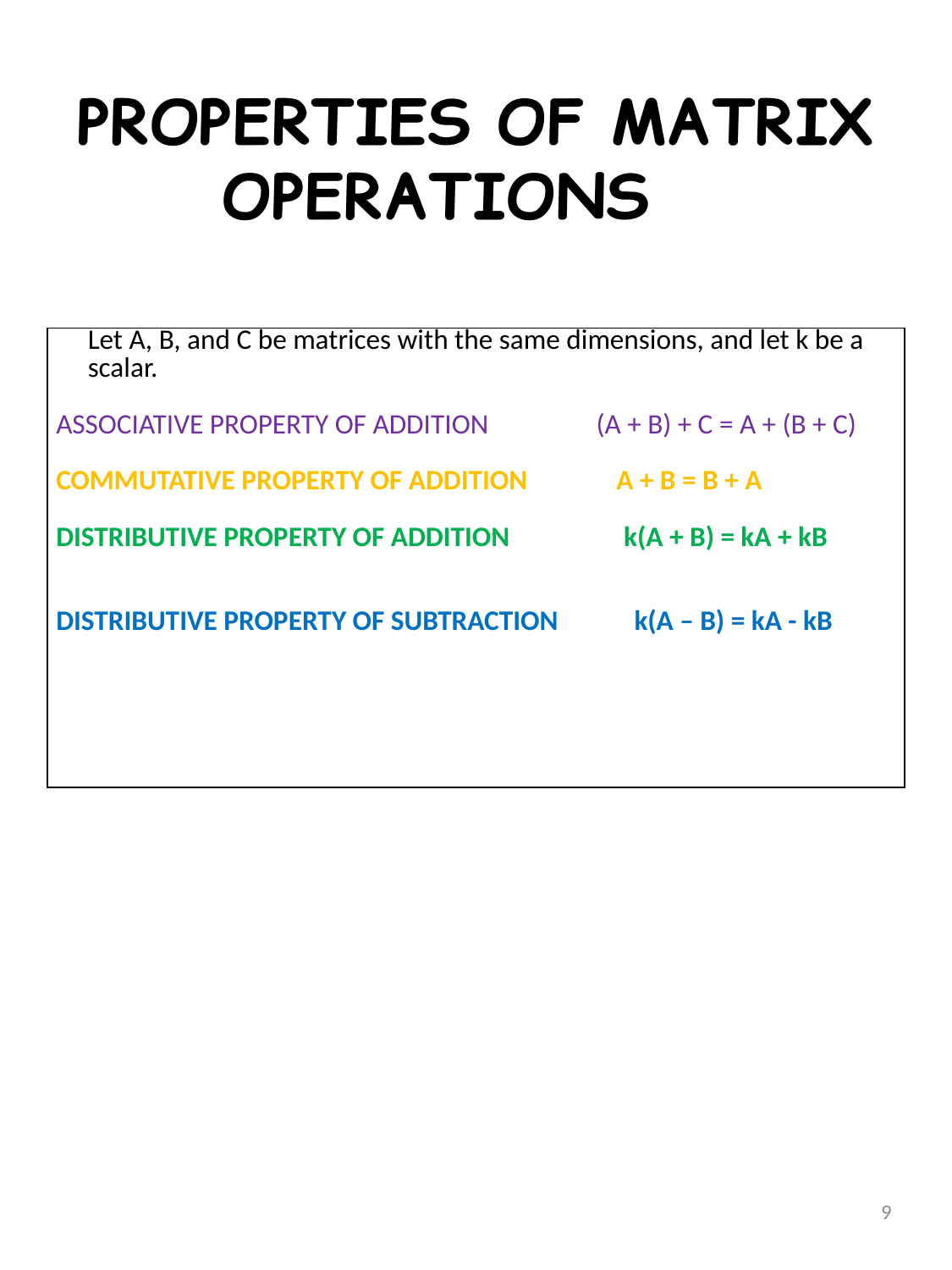

# PROPERTIES OF MATRIX OPERATIONS
| Let A, B, and C be matrices with the same dimensions, and let k be a scalar.   ASSOCIATIVE PROPERTY OF ADDITION (A + B) + C = A + (B + C)   COMMUTATIVE PROPERTY OF ADDITION A + B = B + A   DISTRIBUTIVE PROPERTY OF ADDITION k(A + B) = kA + kB   DISTRIBUTIVE PROPERTY OF SUBTRACTION k(A – B) = kA - kB |
| --- |
9